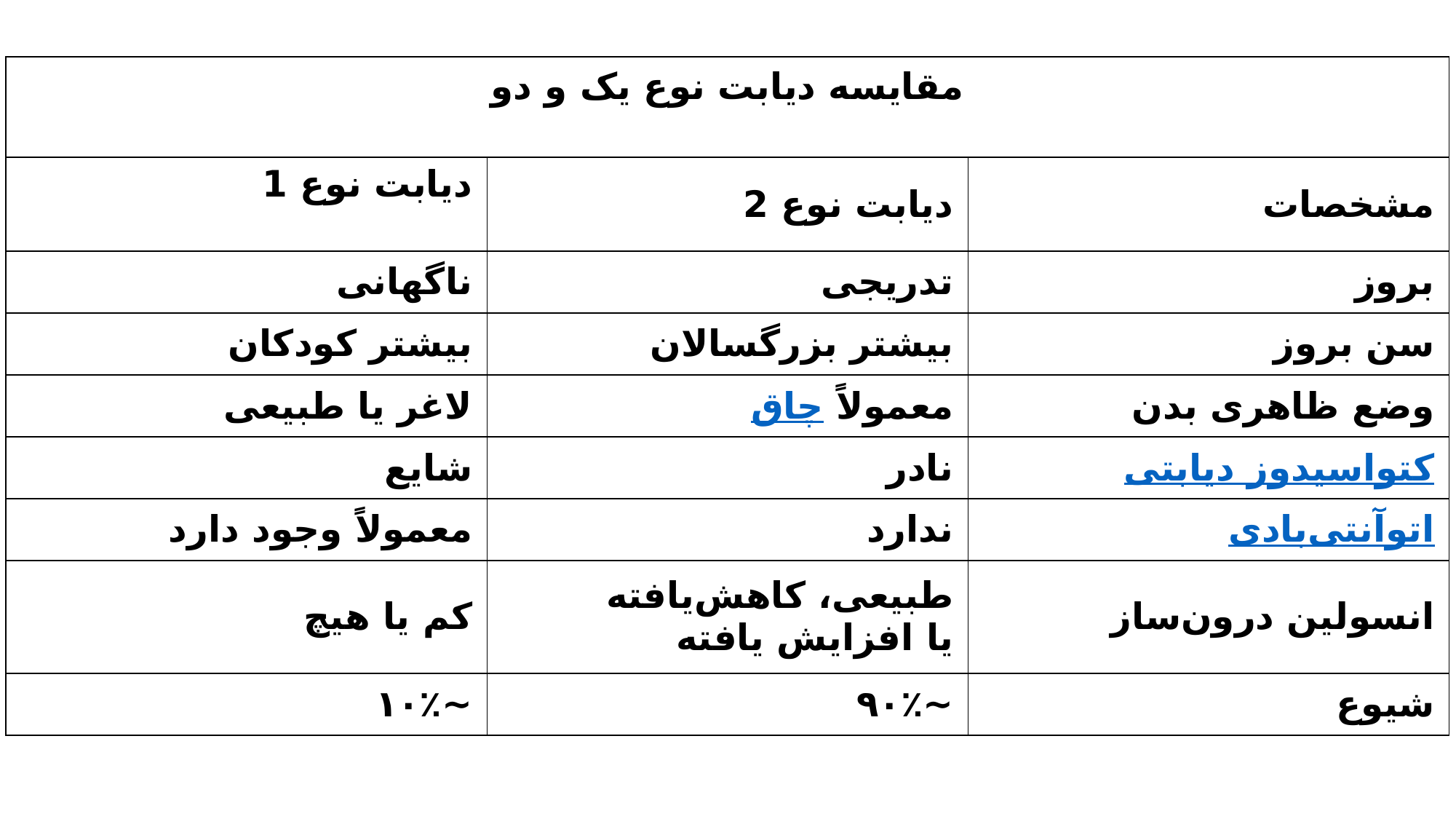

| مقایسه دیابت نوع یک و دو |  |  |
| --- | --- | --- |
| دیابت نوع 1 | دیابت نوع 2 | مشخصات |
| ناگهانی | تدریجی | بروز |
| بیشتر کودکان | بیشتر بزرگسالان | سن بروز |
| لاغر یا طبیعی | معمولاً چاق | وضع ظاهری بدن |
| شایع | نادر | کتواسیدوز دیابتی |
| معمولاً وجود دارد | ندارد | اتوآنتی‌بادی |
| کم یا هیچ | طبیعی، کاهش‌یافته یا افزایش یافته | انسولین درون‌ساز |
| ~۱۰٪ | ~۹۰٪ | شیوع |